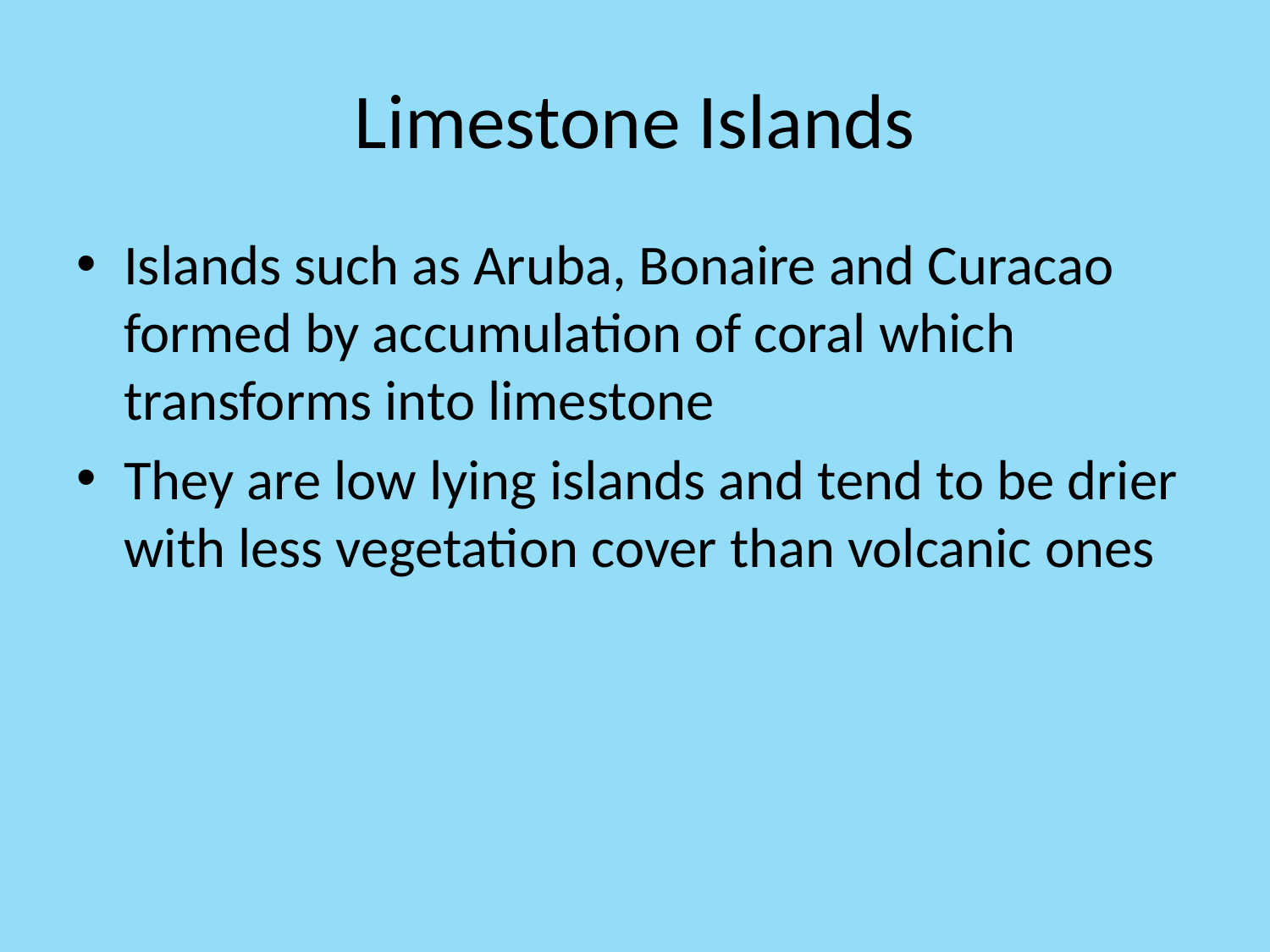

# Limestone Islands
Islands such as Aruba, Bonaire and Curacao formed by accumulation of coral which transforms into limestone
They are low lying islands and tend to be drier with less vegetation cover than volcanic ones